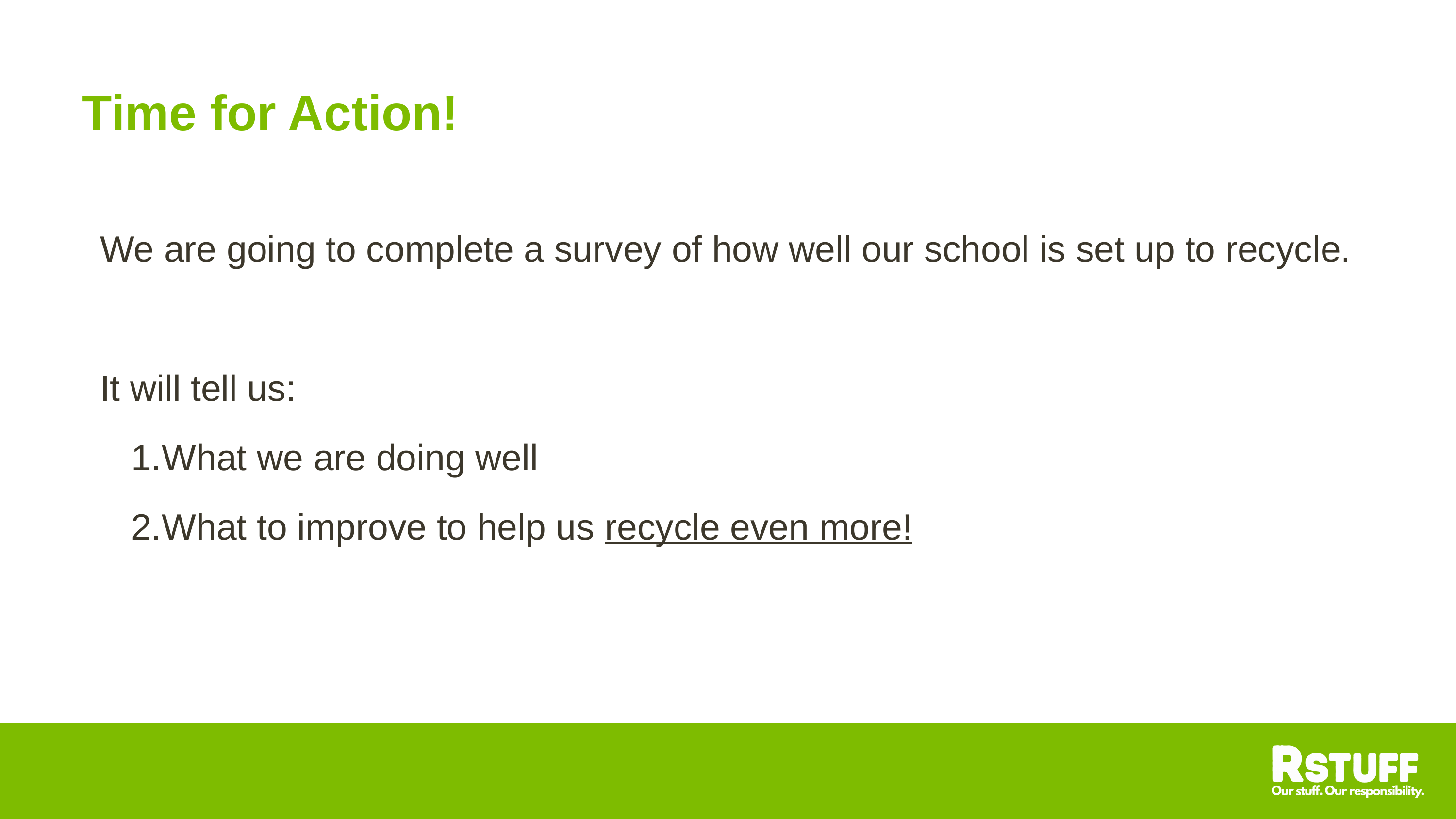

Time for Action!

We are going to complete a survey of how well our school is set up to recycle.

It will tell us:
What we are doing well
What to improve to help us recycle even more!